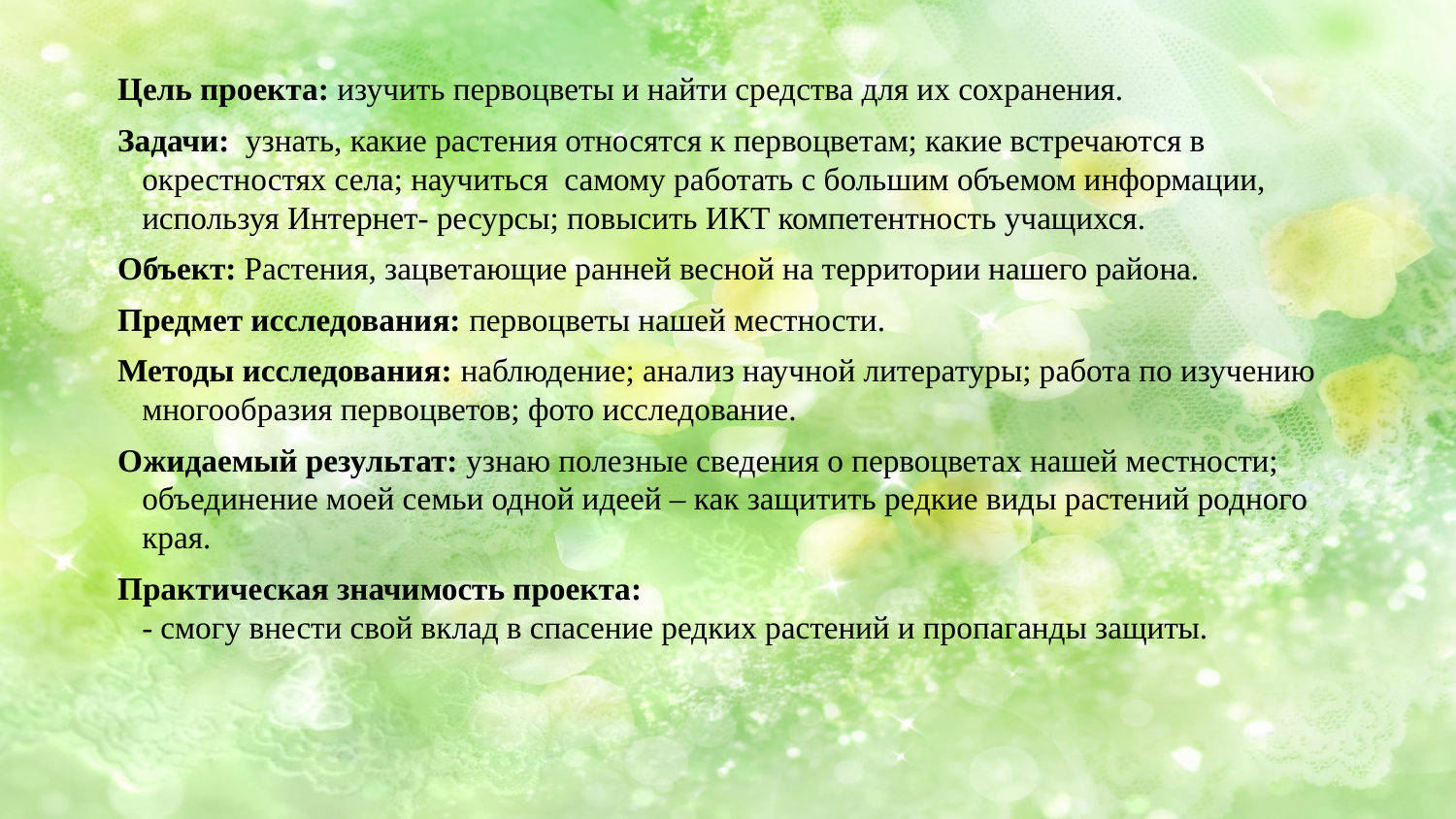

Цель проекта: изучить первоцветы и найти средства для их сохранения.
Задачи:  узнать, какие растения относятся к первоцветам; какие встречаются в окрестностях села; научиться  самому работать с большим объемом информации, используя Интернет- ресурсы; повысить ИКТ компетентность учащихся.
Объект: Растения, зацветающие ранней весной на территории нашего района.
Предмет исследования: первоцветы нашей местности.
Методы исследования: наблюдение; анализ научной литературы; работа по изучению многообразия первоцветов; фото исследование.
Ожидаемый результат: узнаю полезные сведения о первоцветах нашей местности; объединение моей семьи одной идеей – как защитить редкие виды растений родного края.
Практическая значимость проекта:
- смогу внести свой вклад в спасение редких растений и пропаганды защиты.